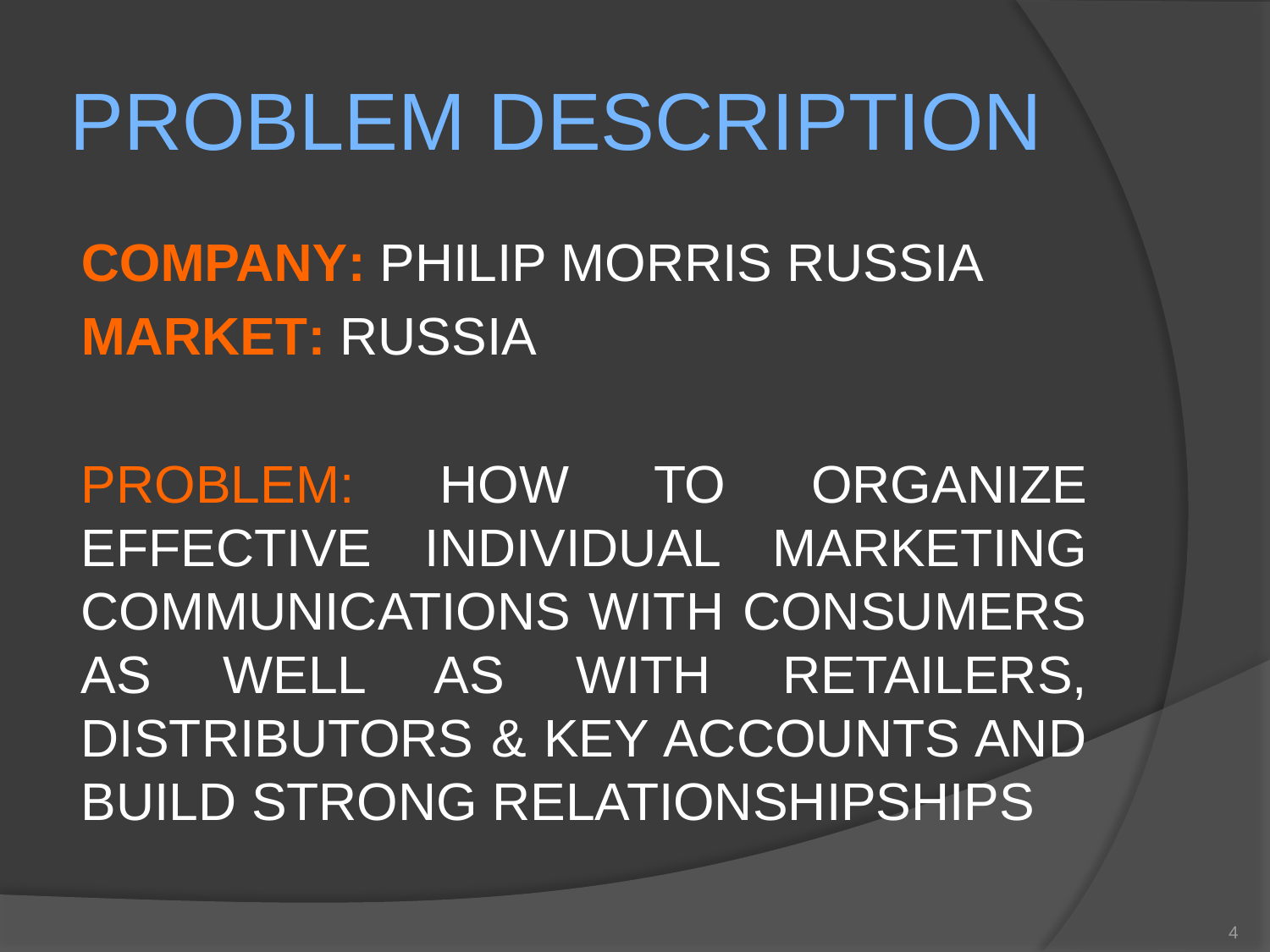

# PROBLEM DESCRIPTION
COMPANY: PHILIP MORRIS RUSSIA
MARKET: RUSSIA

PROBLEM: HOW TO ORGANIZE EFFECTIVE INDIVIDUAL MARKETING COMMUNICATIONS WITH CONSUMERS AS WELL AS WITH RETAILERS, DISTRIBUTORS & KEY ACCOUNTS AND BUILD STRONG RELATIONSHIPSHIPS
4